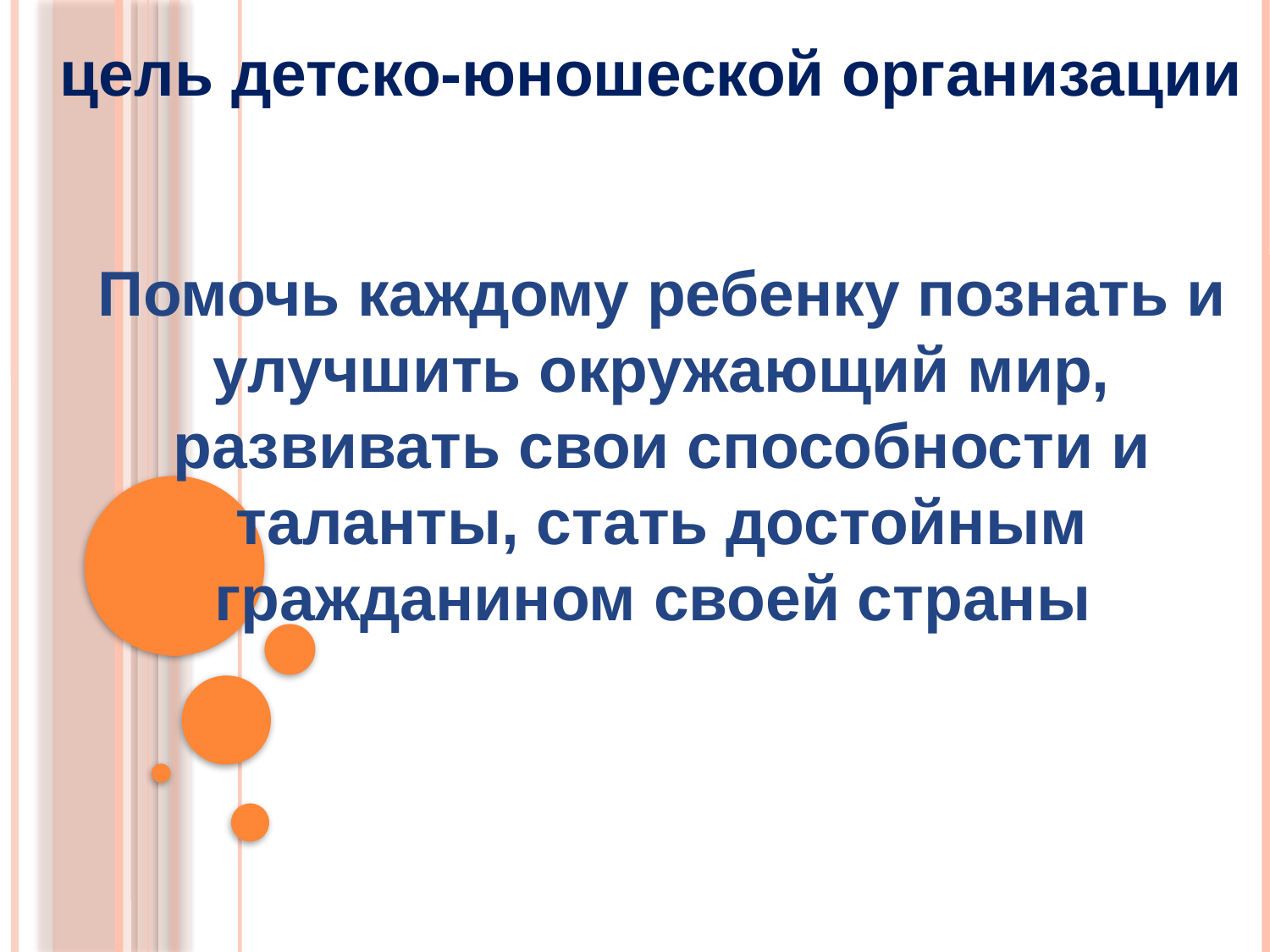

цель детско-юношеской организации
Помочь каждому ребенку познать и улучшить окружающий мир, развивать свои способности и таланты, стать достойным гражданином своей страны